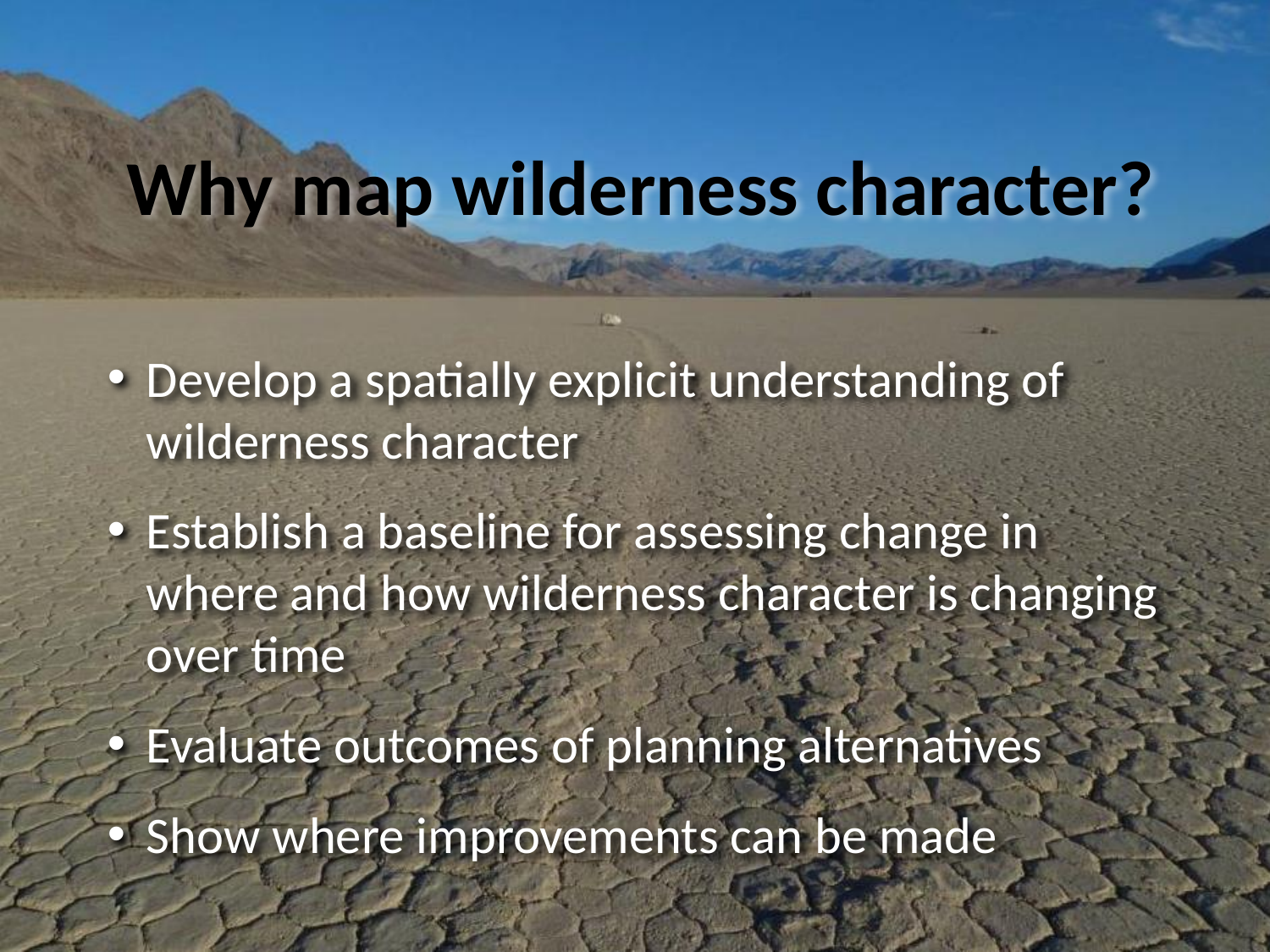

# Why map wilderness character?
Develop a spatially explicit understanding of wilderness character
Establish a baseline for assessing change in where and how wilderness character is changing over time
Evaluate outcomes of planning alternatives
Show where improvements can be made